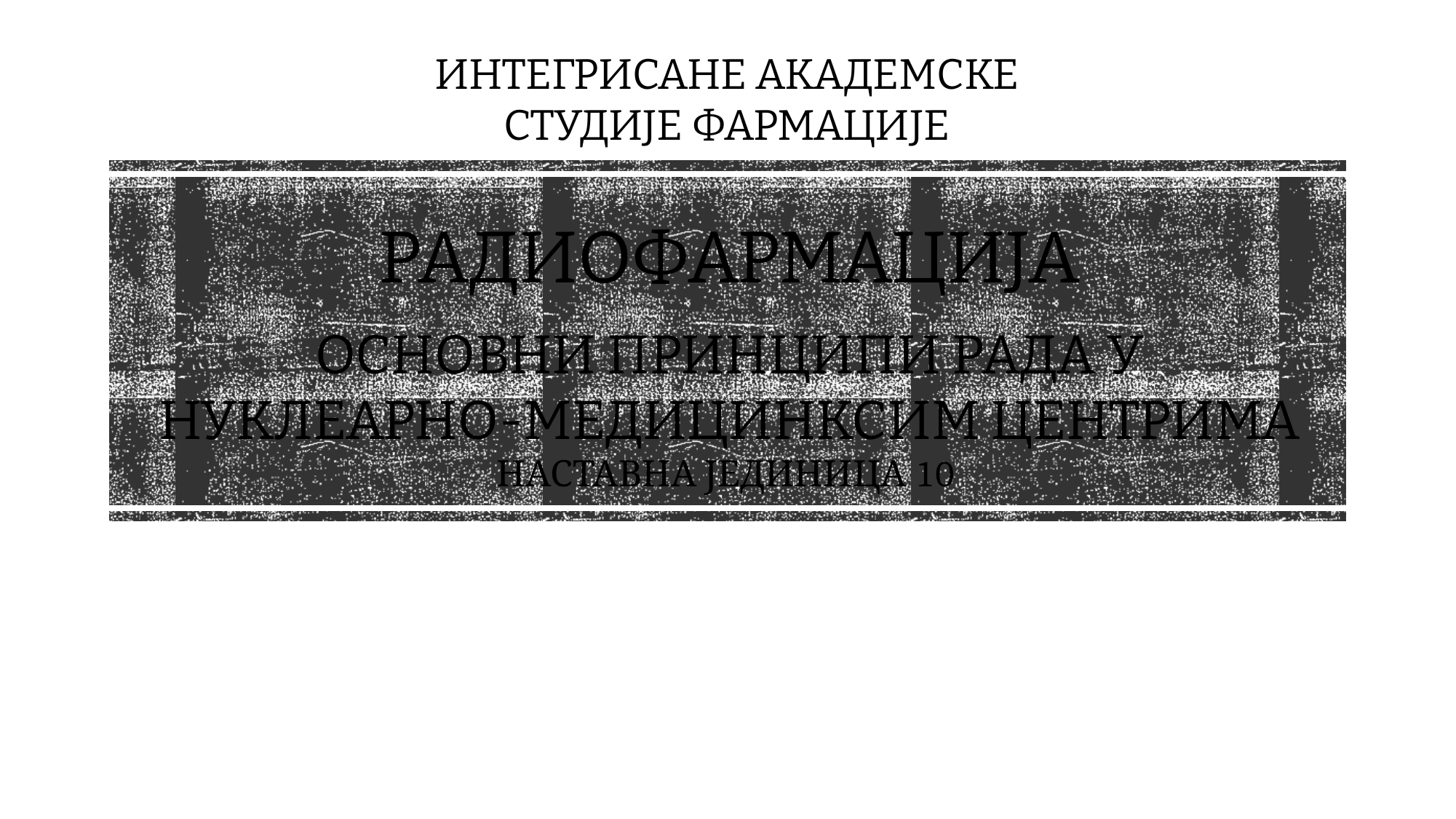

ИНТЕГРИСАНЕ АКАДЕМСКЕ
СТУДИЈЕ ФАРМАЦИЈЕ
# РАДИОФАРМАЦИЈА Основни принципи рада у нуклеарно-медицинксим центрима НАСТАВНА ЈЕДИНИЦА 10